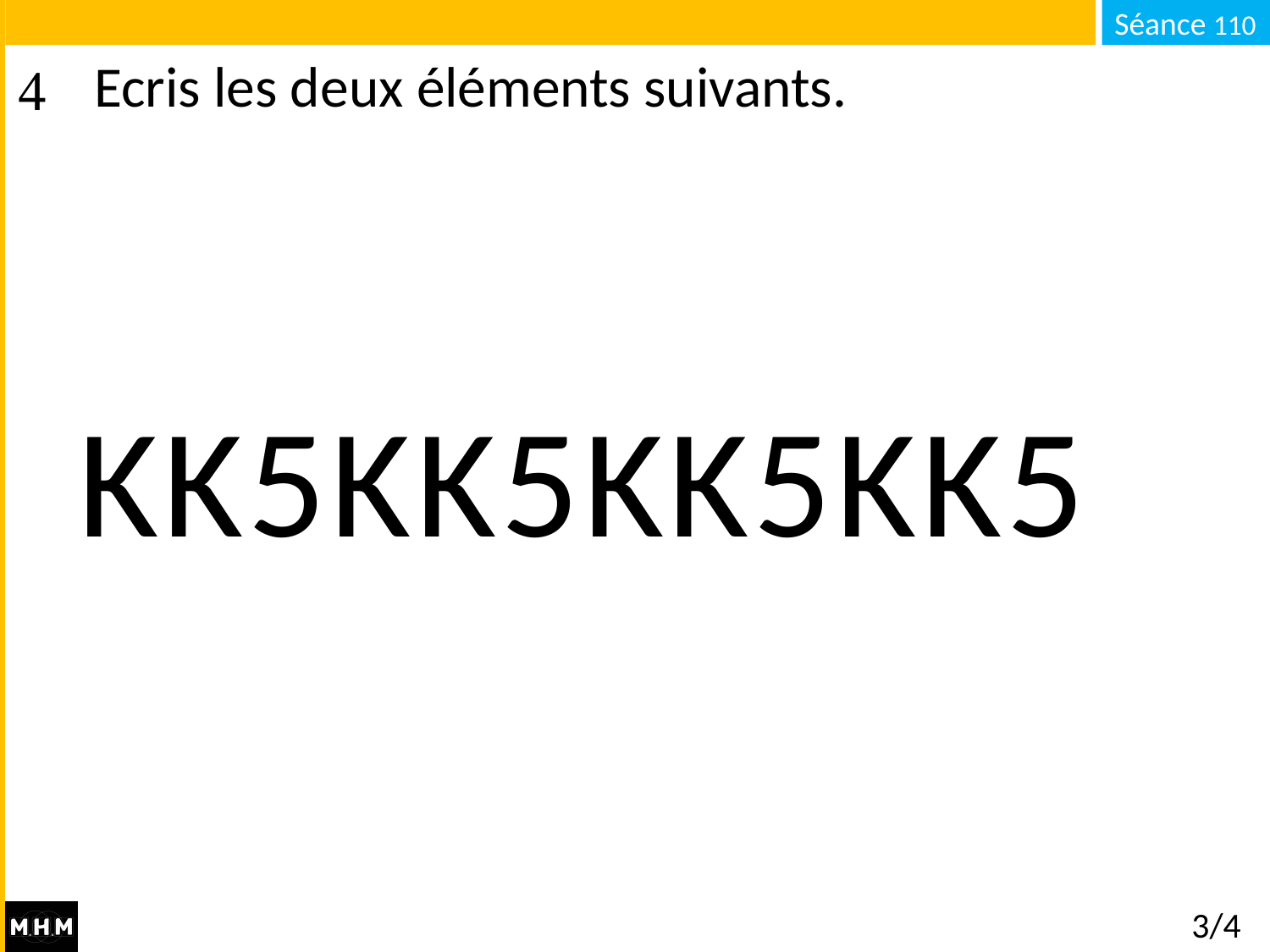

# Ecris les deux éléments suivants.
KK5KK5KK5KK5
3/4